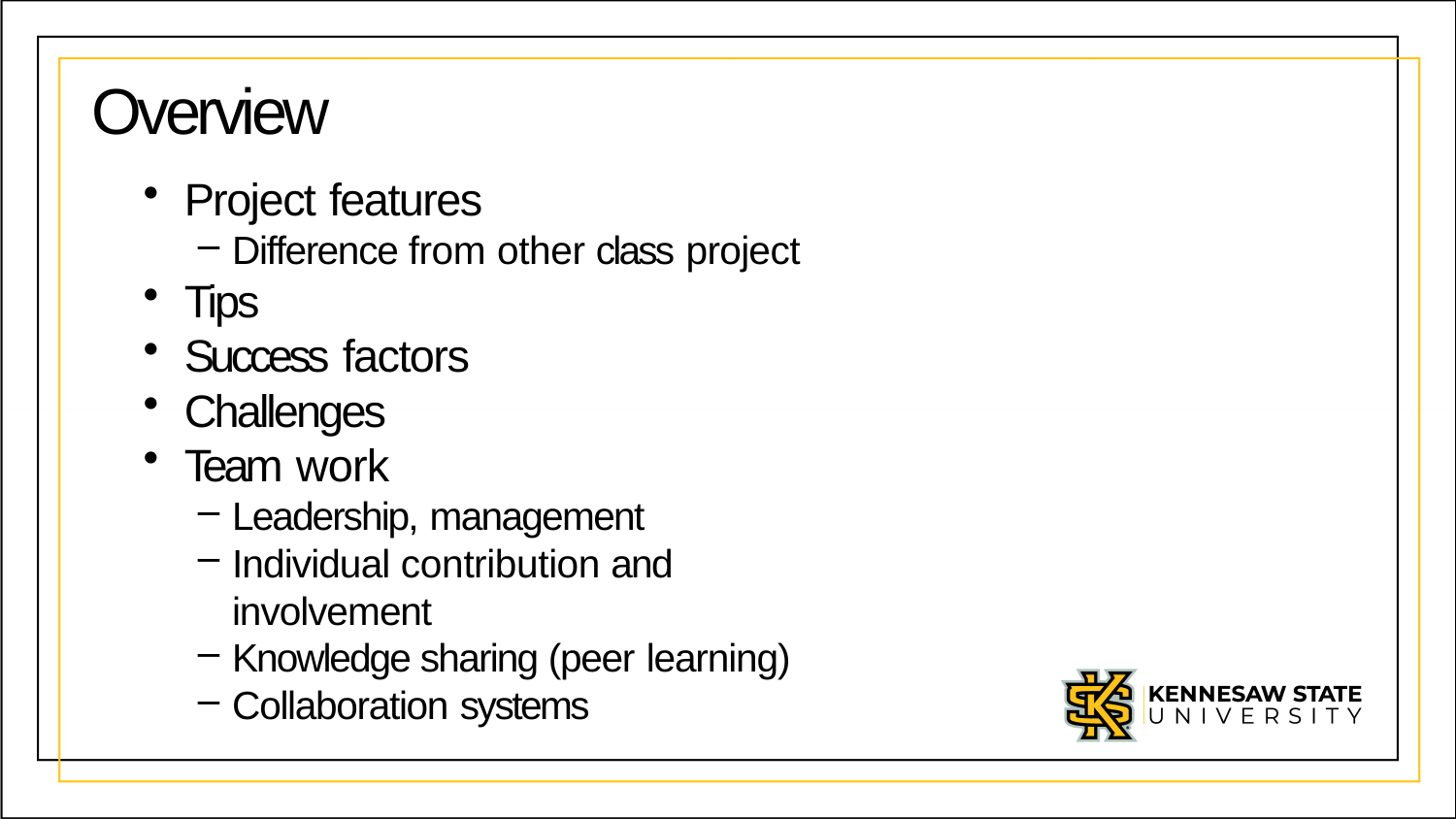

Overview
Project features
Difference from other class project
Tips
Success factors
Challenges
Team work
Leadership, management
Individual contribution and involvement
Knowledge sharing (peer learning)
Collaboration systems